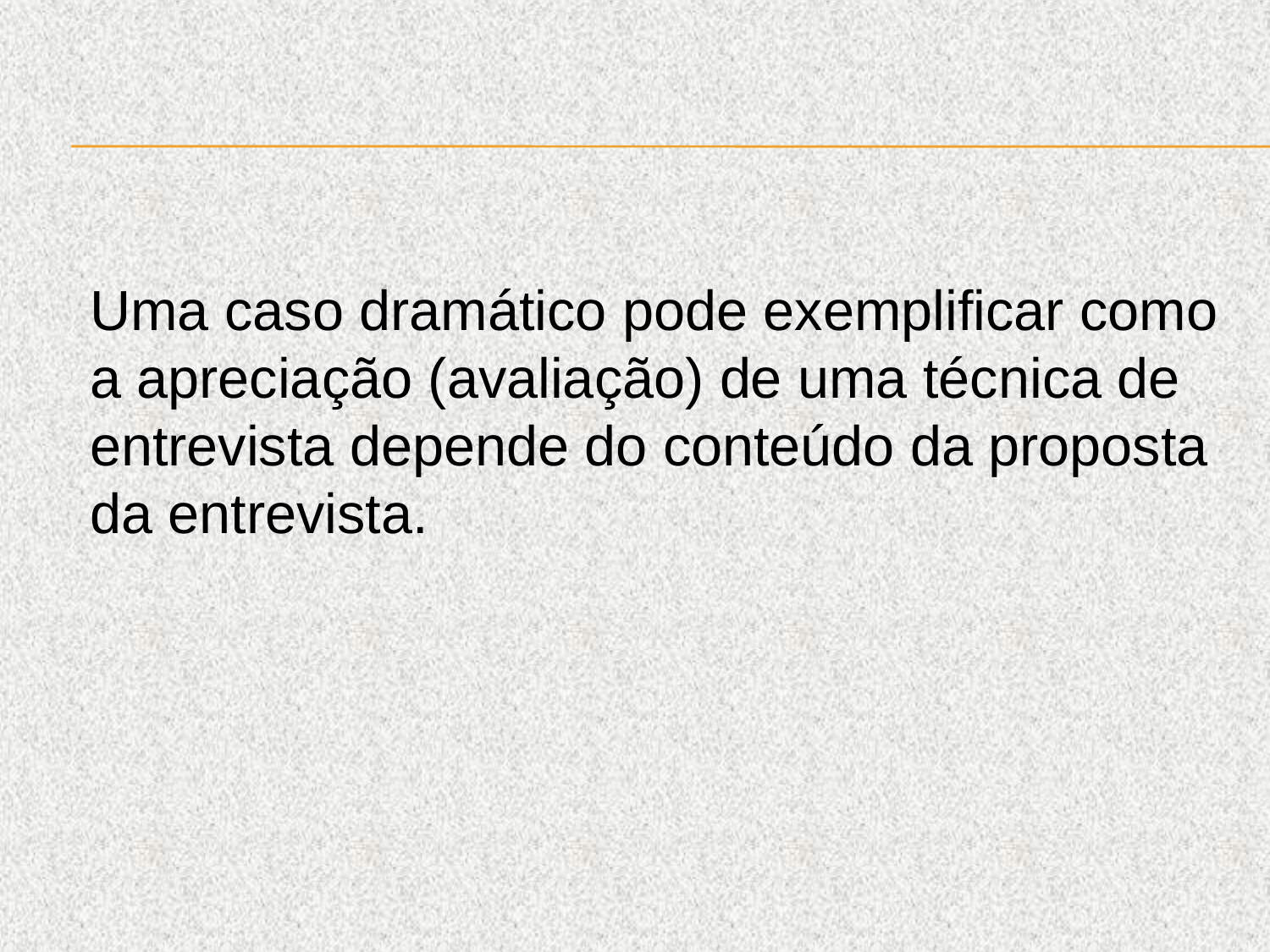

Uma caso dramático pode exemplificar como a apreciação (avaliação) de uma técnica de entrevista depende do conteúdo da proposta da entrevista.